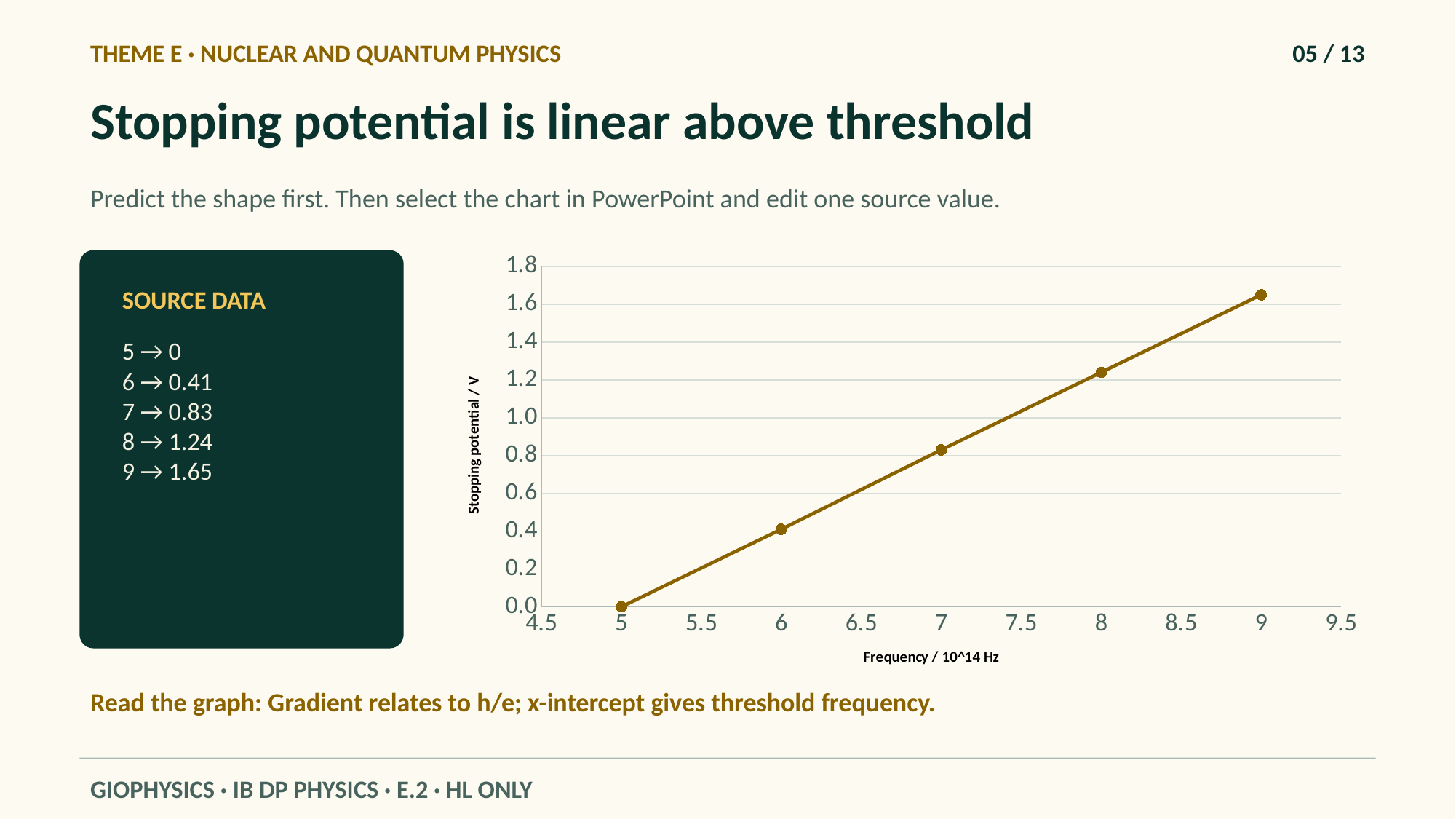

THEME E · NUCLEAR AND QUANTUM PHYSICS
05 / 13
Stopping potential is linear above threshold
Predict the shape first. Then select the chart in PowerPoint and edit one source value.

### Chart

| Category |  |
|---|---|
SOURCE DATA
5 → 0
6 → 0.41
7 → 0.83
8 → 1.24
9 → 1.65
Read the graph: Gradient relates to h/e; x-intercept gives threshold frequency.

GIOPHYSICS · IB DP PHYSICS · E.2 · HL ONLY